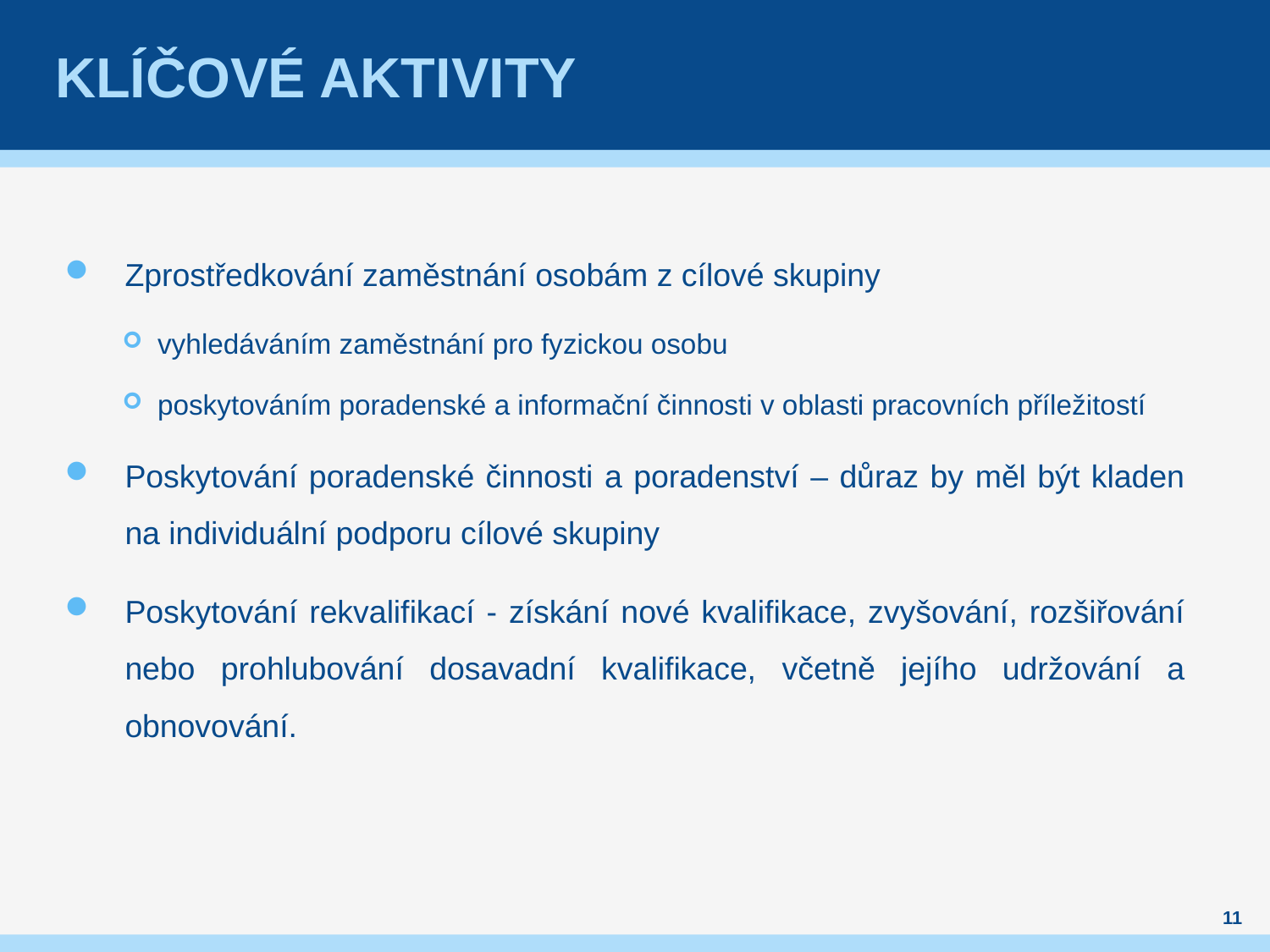

# klíčové aktivity
Zprostředkování zaměstnání osobám z cílové skupiny
vyhledáváním zaměstnání pro fyzickou osobu
poskytováním poradenské a informační činnosti v oblasti pracovních příležitostí
Poskytování poradenské činnosti a poradenství – důraz by měl být kladen na individuální podporu cílové skupiny
Poskytování rekvalifikací - získání nové kvalifikace, zvyšování, rozšiřování nebo prohlubování dosavadní kvalifikace, včetně jejího udržování a obnovování.
11